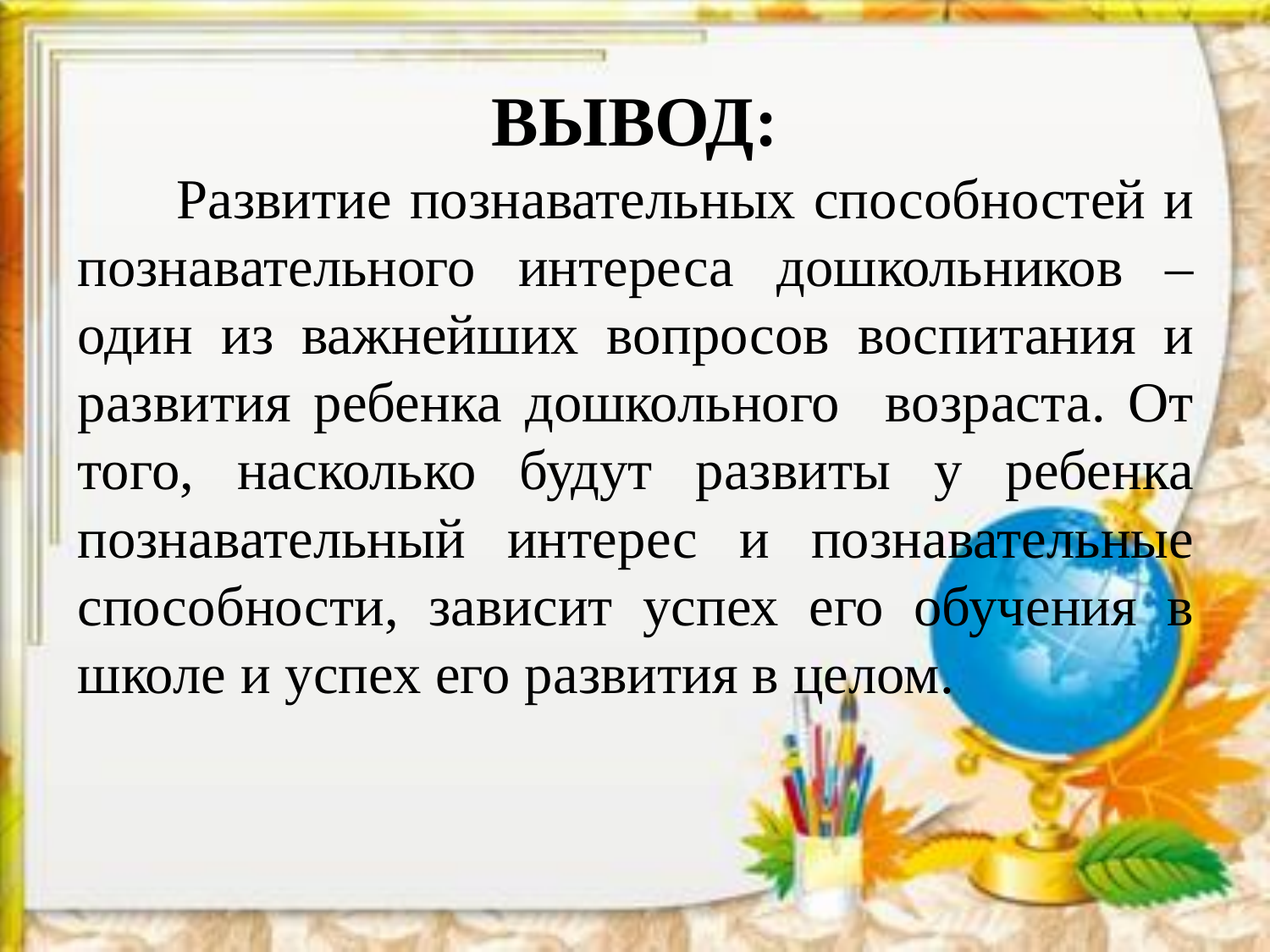

# ВЫВОД:
       Развитие познавательных способностей и познавательного интереса дошкольников – один из важнейших вопросов воспитания и развития ребенка дошкольного  возраста. От того, насколько будут развиты у ребенка познавательный интерес и познавательные способности, зависит успех его обучения в школе и успех его развития в целом.